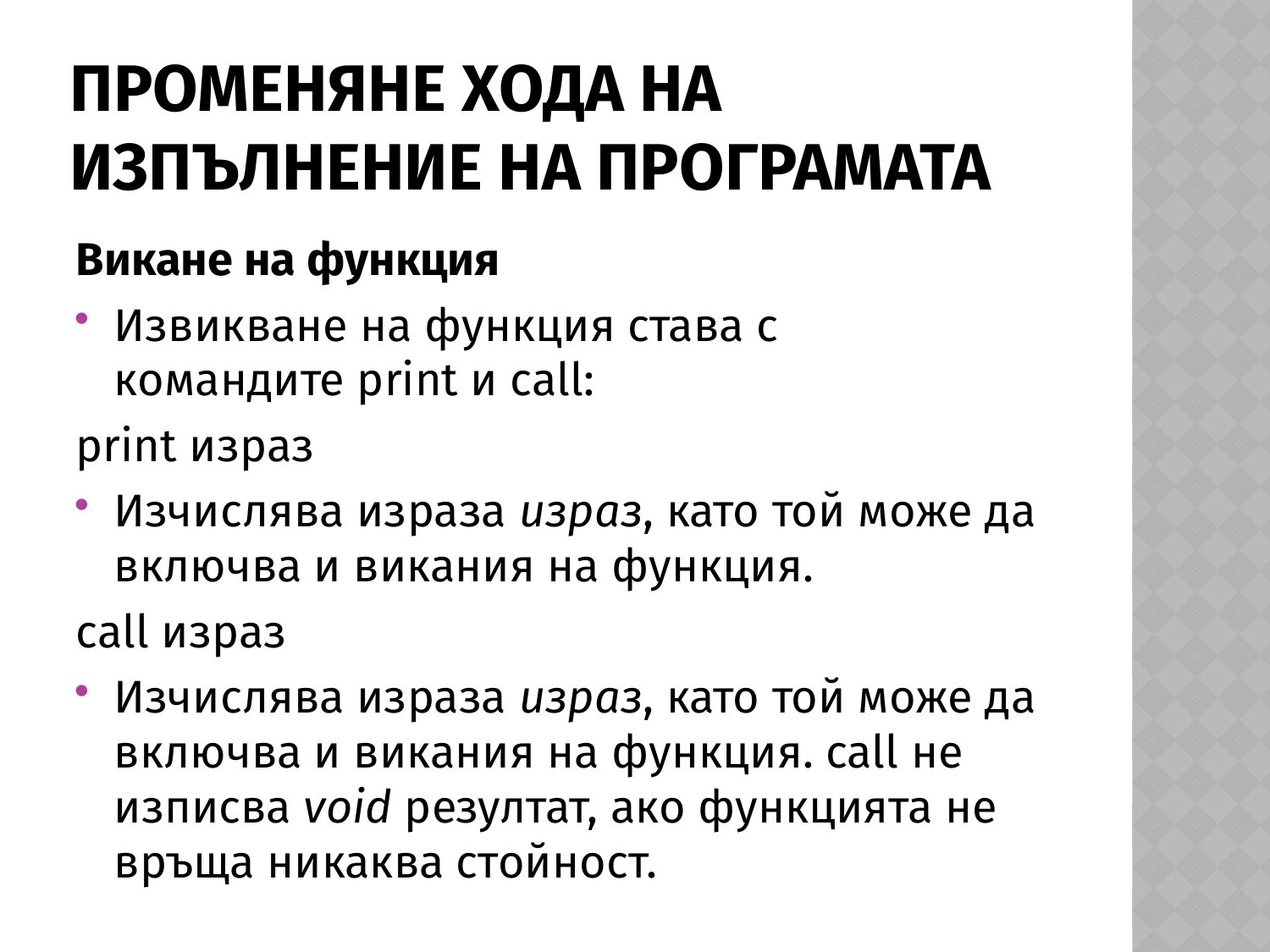

# Променяне хода на изпълнение на програмата
Викане на функция
Извикване на функция става с командите print и call:
print израз
Изчислява израза израз, като той може да включва и викания на функция.
call израз
Изчислява израза израз, като той може да включва и викания на функция. call не изписва void резултат, ако функцията не връща никаква стойност.